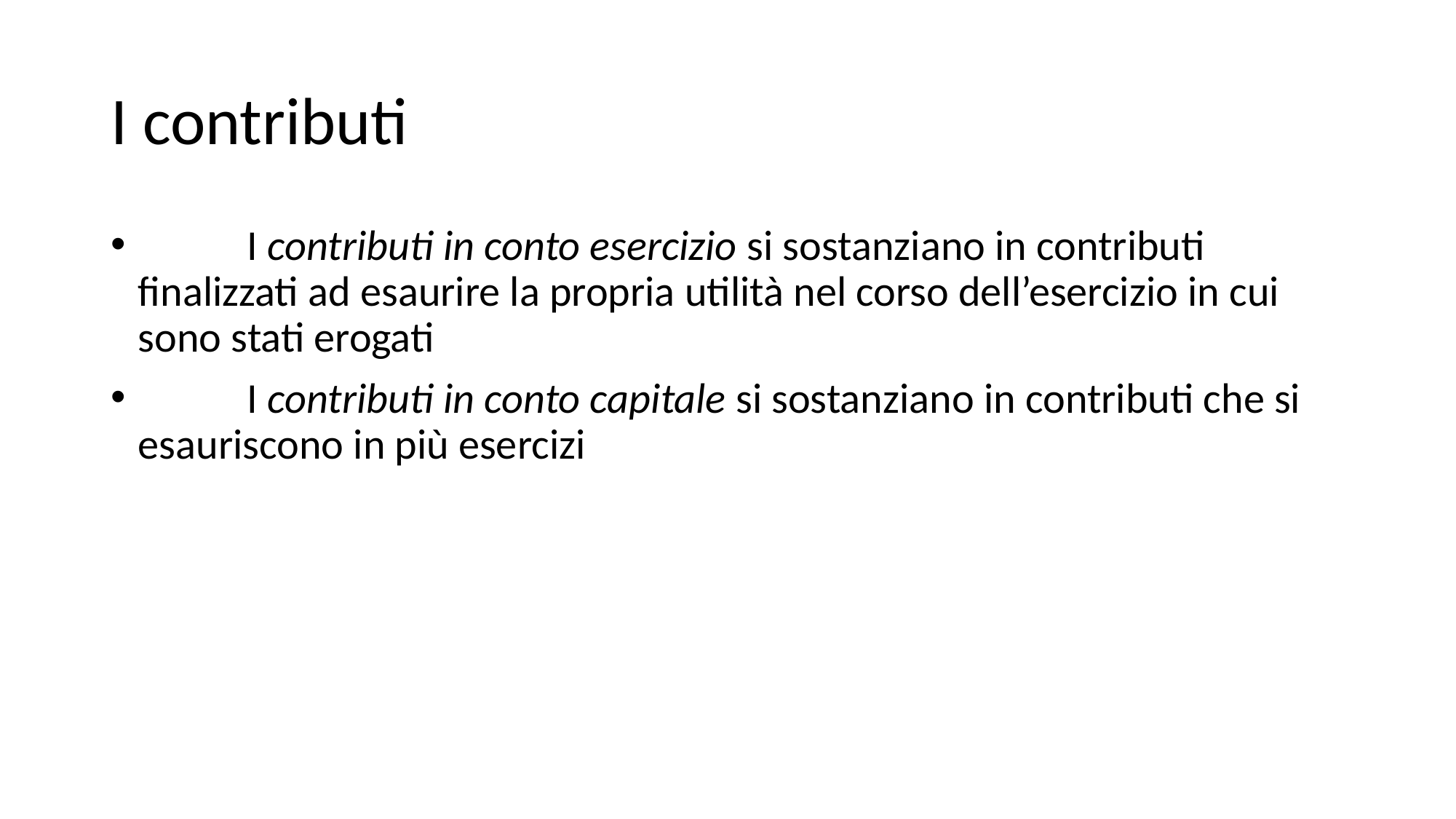

# I contributi
	I contributi in conto esercizio si sostanziano in contributi finalizzati ad esaurire la propria utilità nel corso dell’esercizio in cui sono stati erogati
	I contributi in conto capitale si sostanziano in contributi che si esauriscono in più esercizi